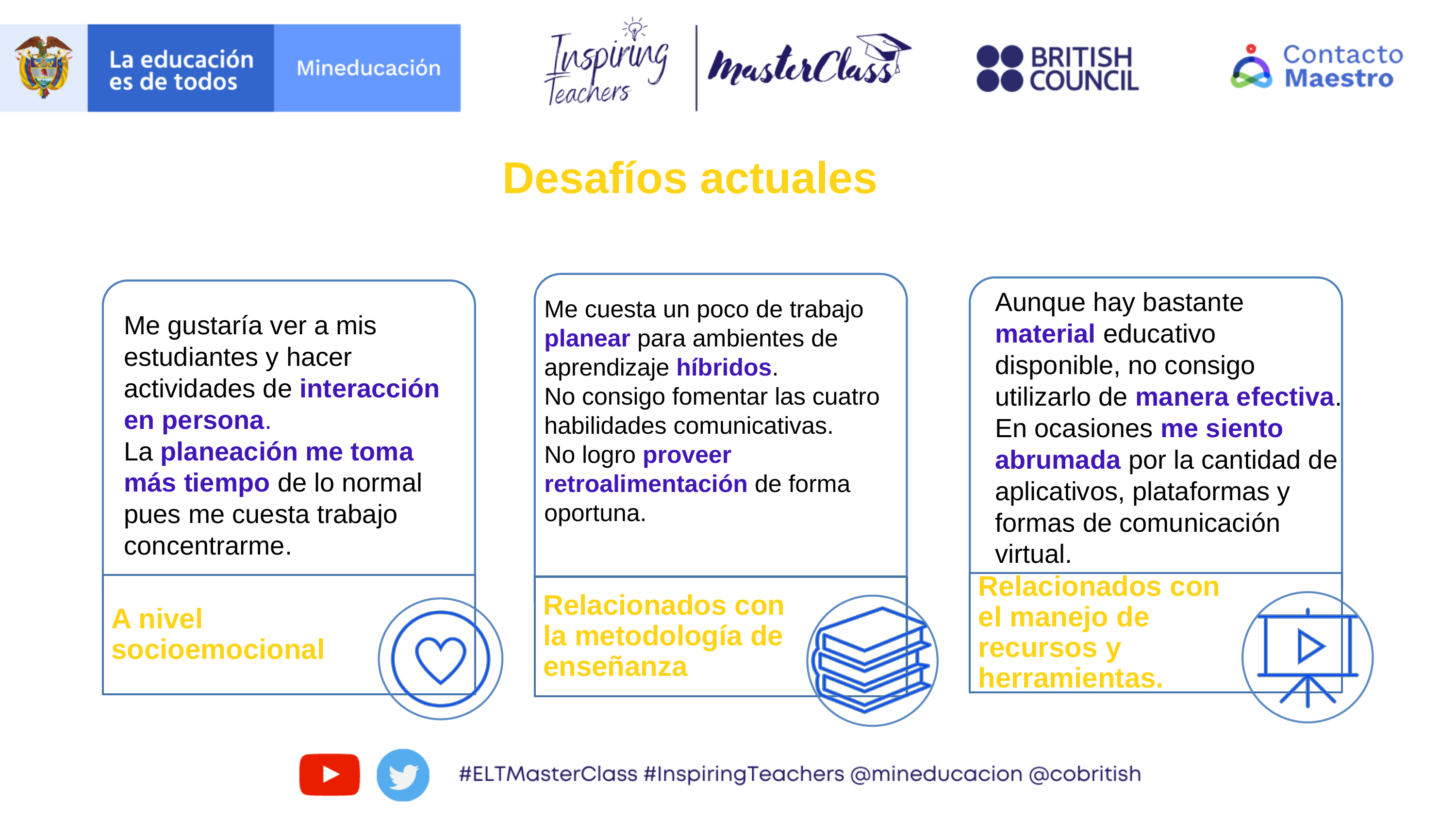

Desafíos actuales

A nivel socioemocional

Relacionados con la metodología de enseñanza

Relacionados con el manejo de recursos y herramientas.
Aunque hay bastante material educativo disponible, no consigo utilizarlo de manera efectiva.
En ocasiones me siento abrumada por la cantidad de aplicativos, plataformas y formas de comunicación virtual.

Me cuesta un poco de trabajo planear para ambientes de aprendizaje híbridos.
No consigo fomentar las cuatro habilidades comunicativas.
No logro proveer retroalimentación de forma oportuna.

Me gustaría ver a mis estudiantes y hacer actividades de interacción en persona.
La planeación me toma más tiempo de lo normal pues me cuesta trabajo concentrarme.